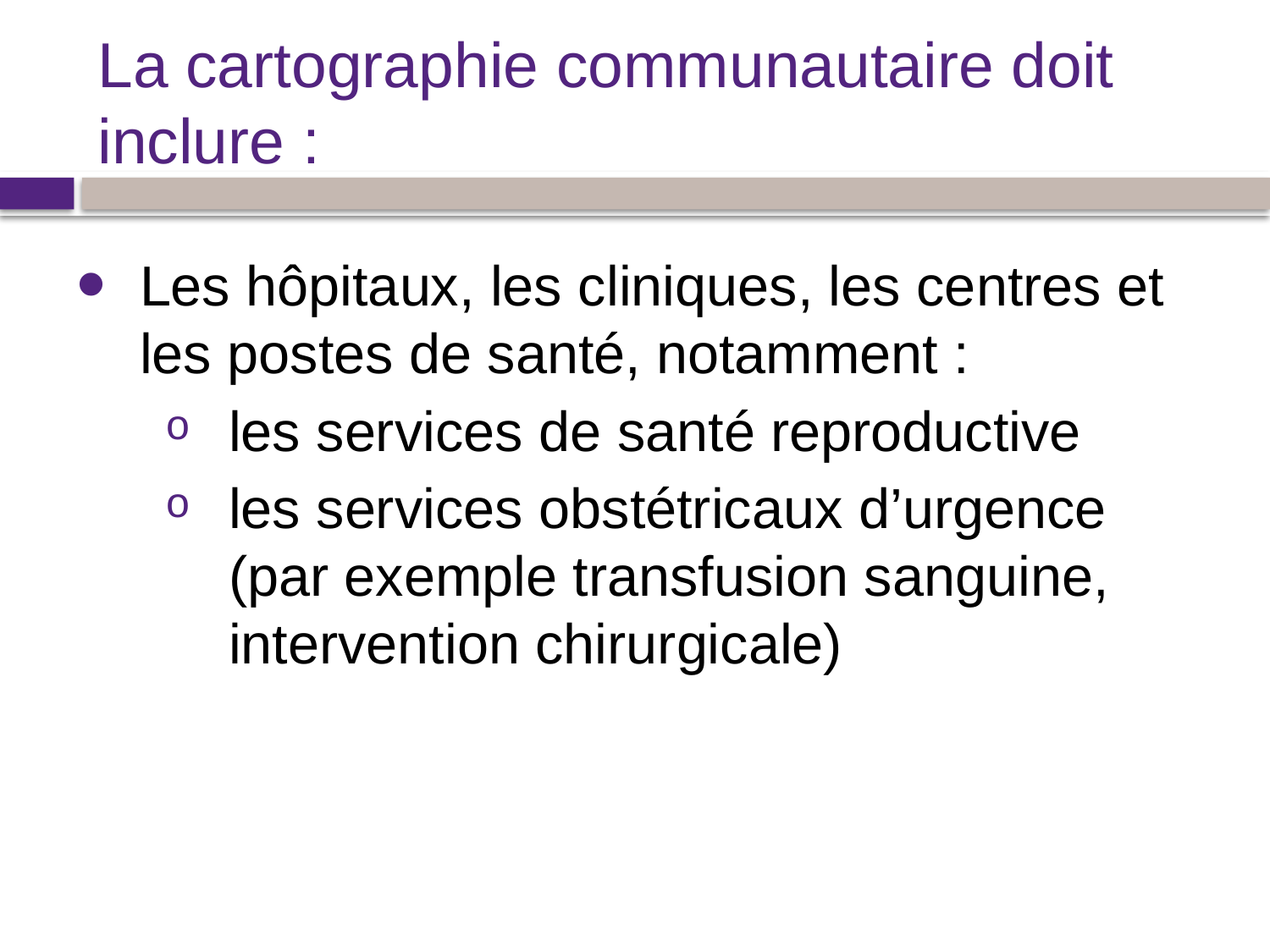

# La cartographie communautaire doit inclure :
Les hôpitaux, les cliniques, les centres et les postes de santé, notamment :
les services de santé reproductive
les services obstétricaux d’urgence (par exemple transfusion sanguine, intervention chirurgicale)